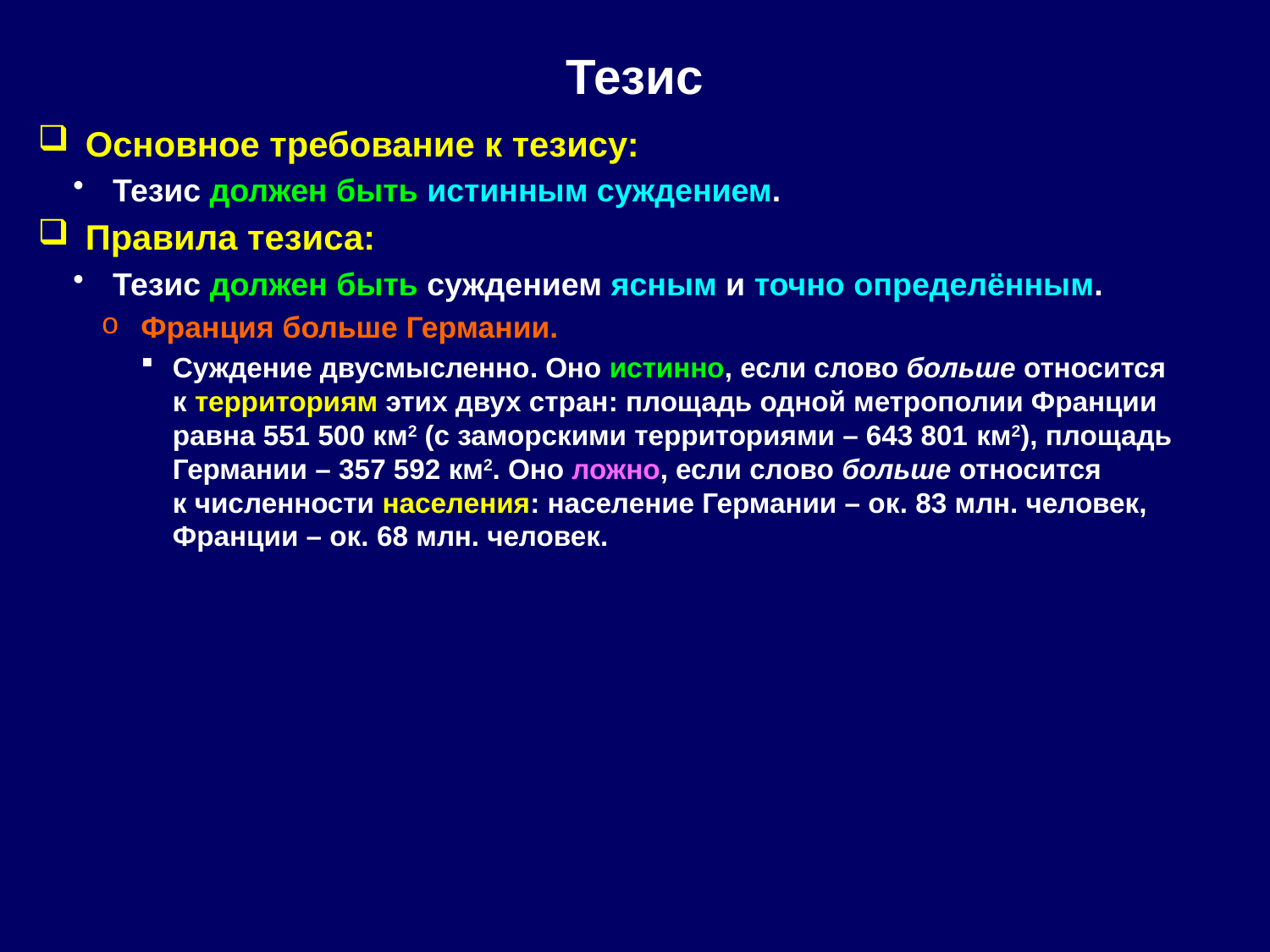

# Тезис
Основное требование к тезису:
Тезис должен быть истинным суждением.
Правила тезиса:
Тезис должен быть суждением ясным и точно определённым.
Франция больше Германии.
Суждение двусмысленно. Оно истинно, если слово больше относится
к территориям этих двух стран: площадь одной метрополии Франции равна 551 500 км2 (с заморскими территориями – 643 801 км2), площадь Германии – 357 592 км2. Оно ложно, если слово больше относится
к численности населения: население Германии – ок. 83 млн. человек, Франции – ок. 68 млн. человек.